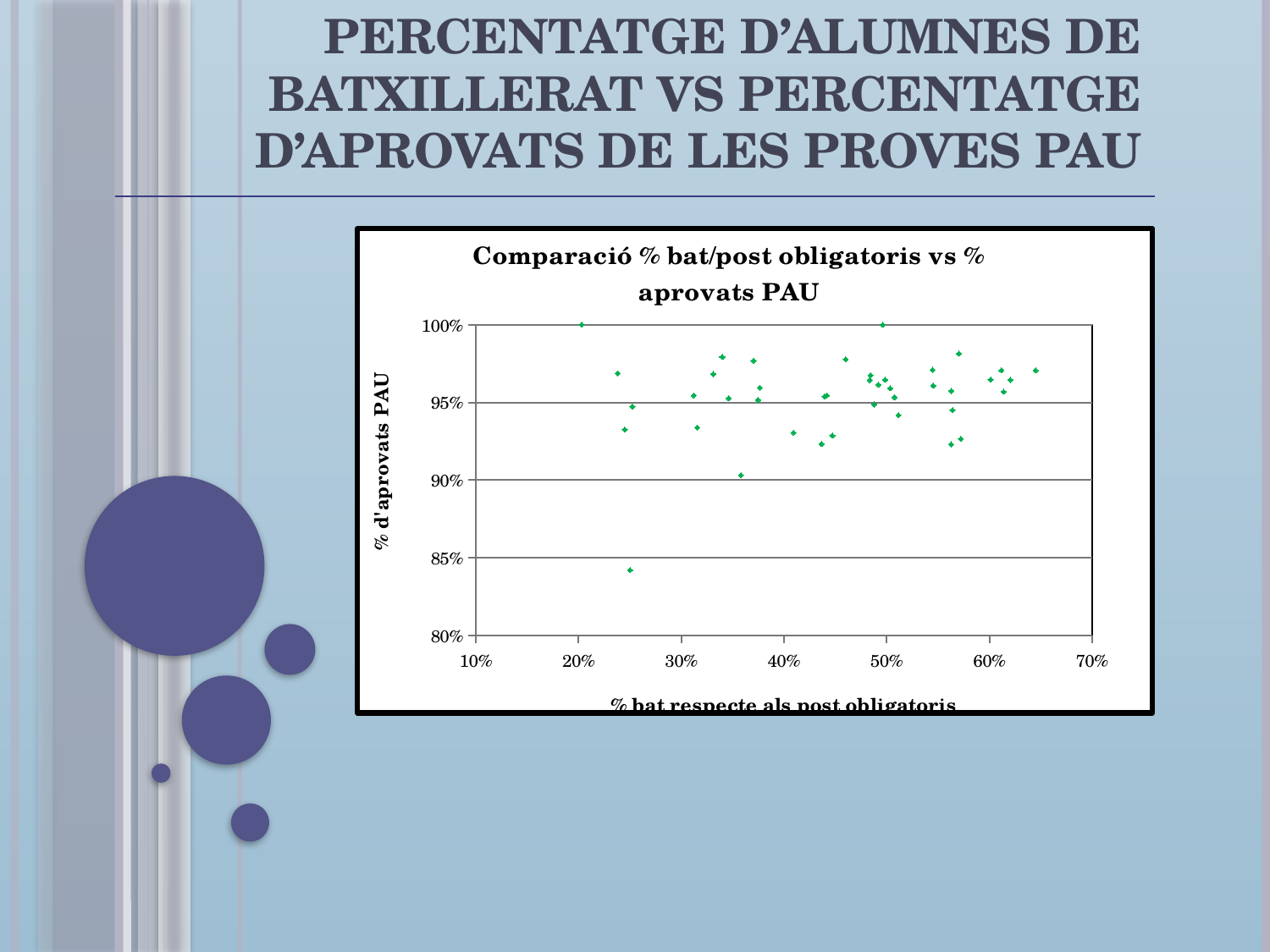

Percentatge d’alumnes de Batxillerat vs percentatge d’aprovats de les proves PAU

Coeficient de Pearson: 0,2098

### Chart: Comparació % bat/post obligatoris vs % aprovats PAU

| Category |  |
|---|---|